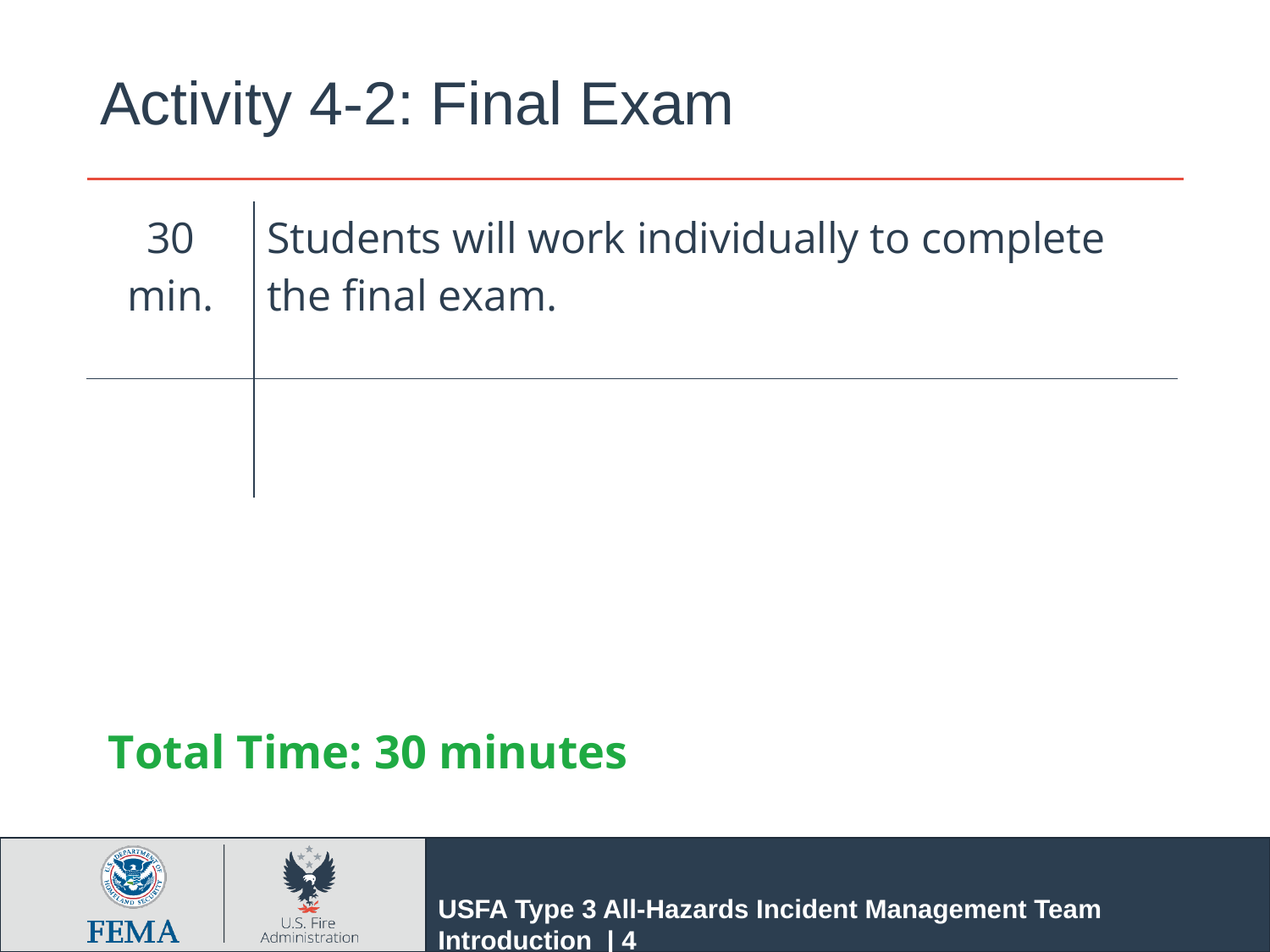

# Activity 4-2: Final Exam
| 30 min. | Students will work individually to complete the final exam. |
| --- | --- |
|  |  |
Total Time: 30 minutes
USFA Type 3 All-Hazards Incident Management Team Introduction  | 4